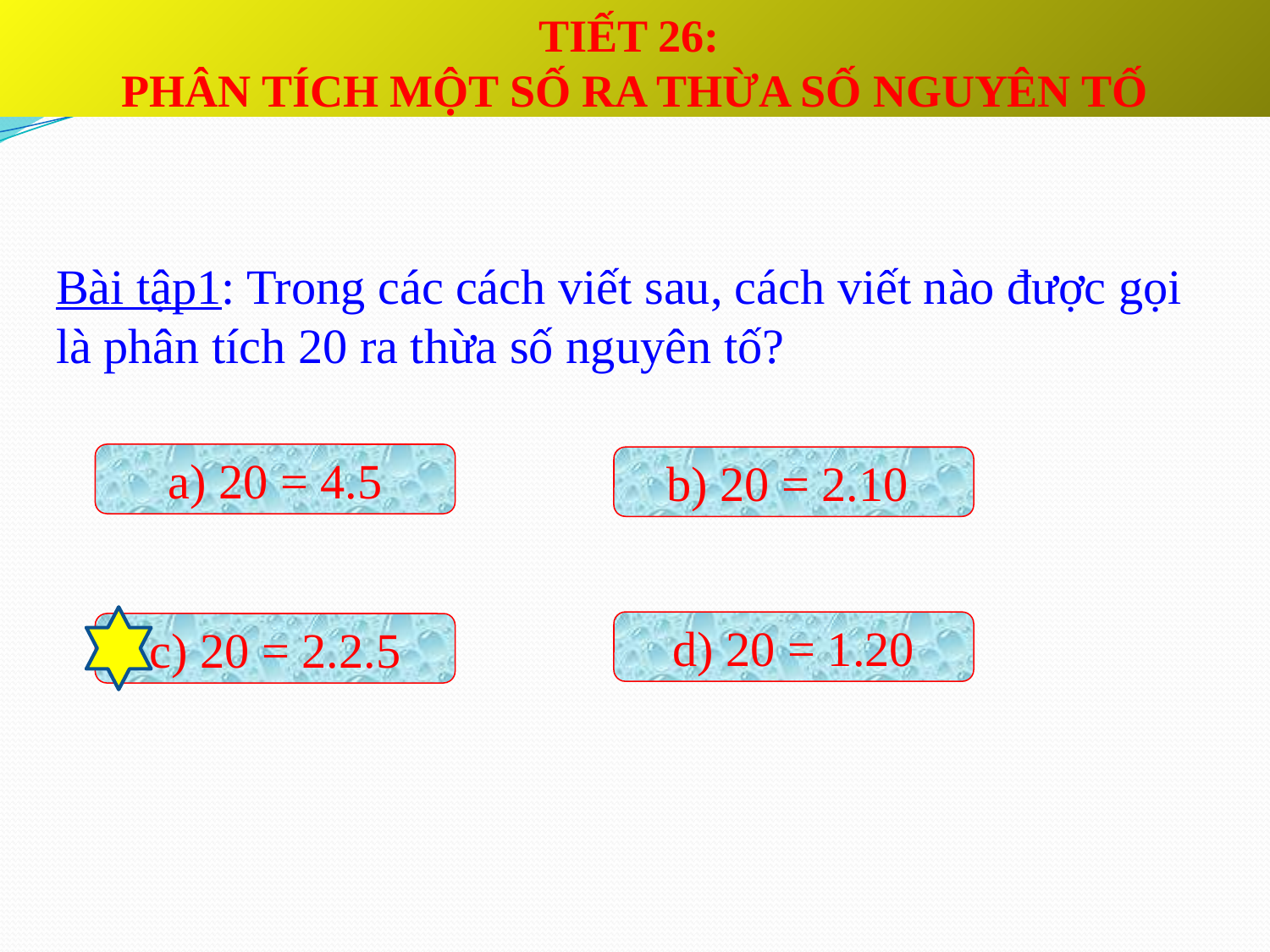

TIẾT 26:
PHÂN TÍCH MỘT SỐ RA THỪA SỐ NGUYÊN TỐ
Bài tập1: Trong các cách viết sau, cách viết nào được gọi là phân tích 20 ra thừa số nguyên tố?
a) 20 = 4.5
b) 20 = 2.10

d) 20 = 1.20
c) 20 = 2.2.5